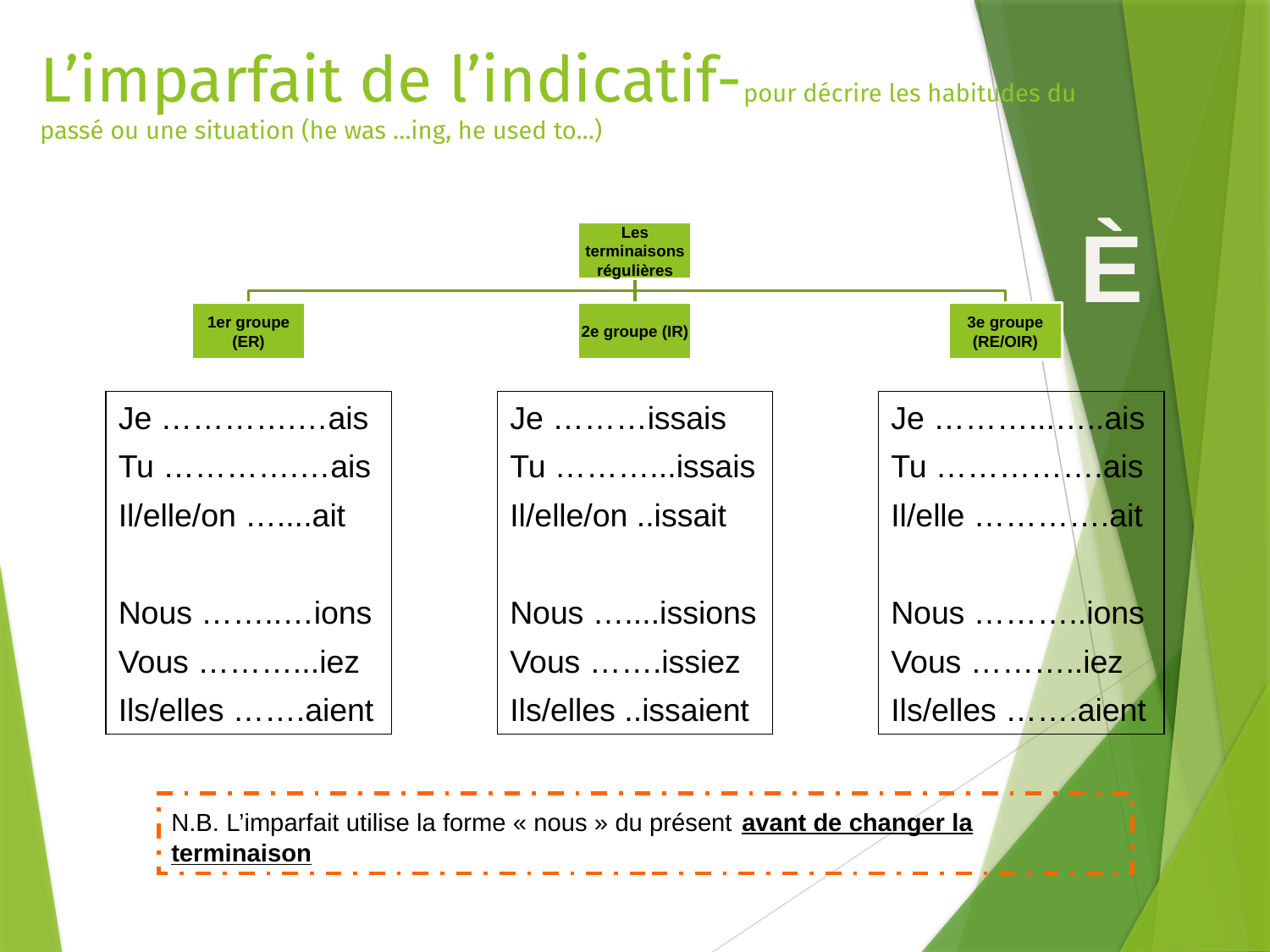

# L’imparfait de l’indicatif-pour décrire les habitudes du passé ou une situation (he was …ing, he used to…)
È
Les terminaisons régulières
1er groupe (ER)
2e groupe (IR)
3e groupe (RE/OIR)

Je ………….…ais
Tu ………….…ais
Il/elle/on …....ait

Nous ……..…ions
Vous ………...iez
Ils/elles …….aient
Je ………issais
Tu ………...issais
Il/elle/on ..issait

Nous …....issions
Vous …….issiez
Ils/elles ..issaient
Je ………...…..ais
Tu …………….ais
Il/elle ………….ait

Nous ………..ions
Vous ………..iez
Ils/elles …….aient
N.B. L’imparfait utilise la forme « nous » du présent avant de changer la terminaison